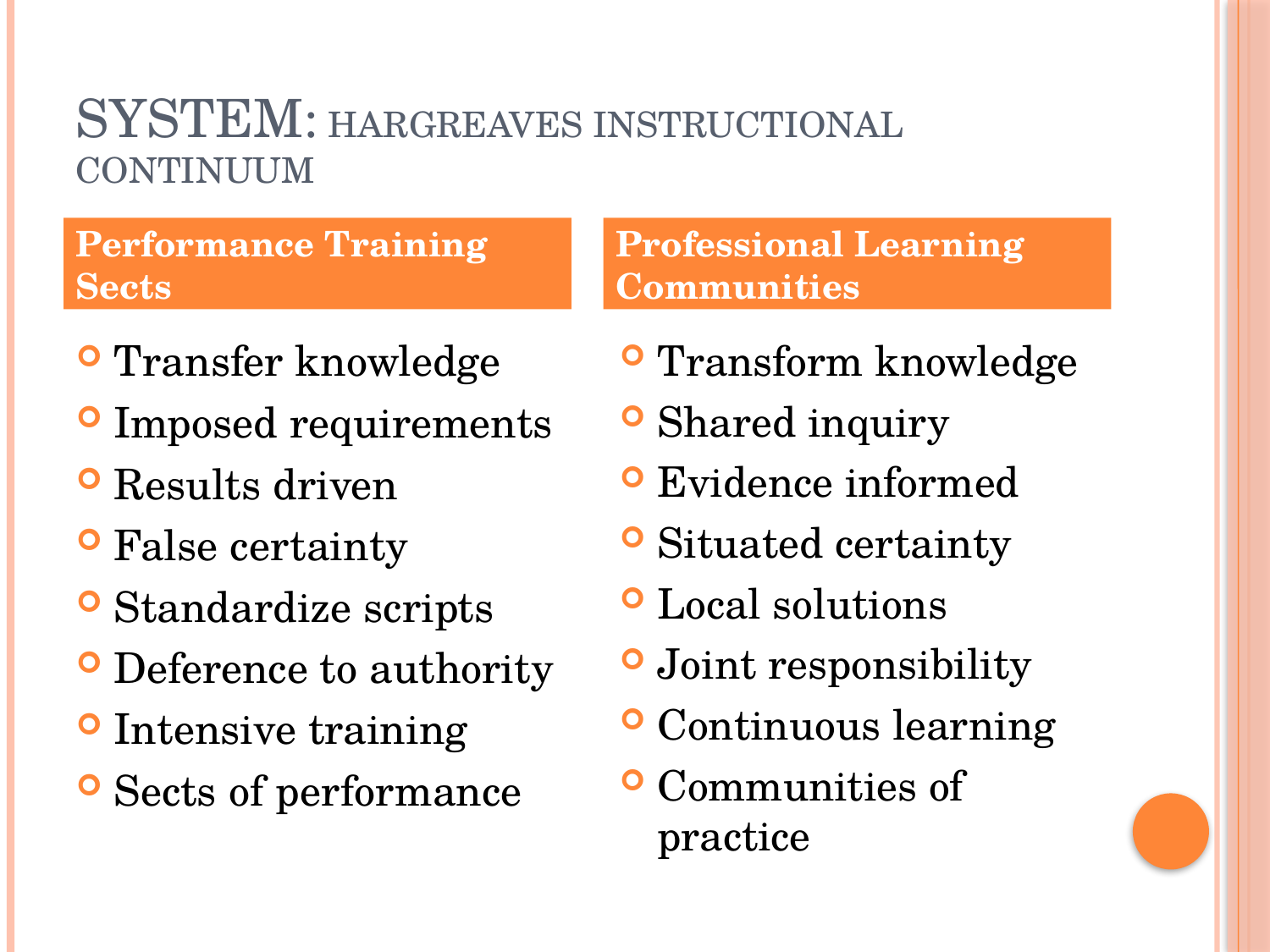

# System: Hargreaves Instructional Continuum
Performance Training Sects
Professional Learning Communities
Transfer knowledge
Imposed requirements
Results driven
False certainty
Standardize scripts
Deference to authority
Intensive training
Sects of performance
Transform knowledge
Shared inquiry
Evidence informed
Situated certainty
Local solutions
Joint responsibility
Continuous learning
Communities of practice